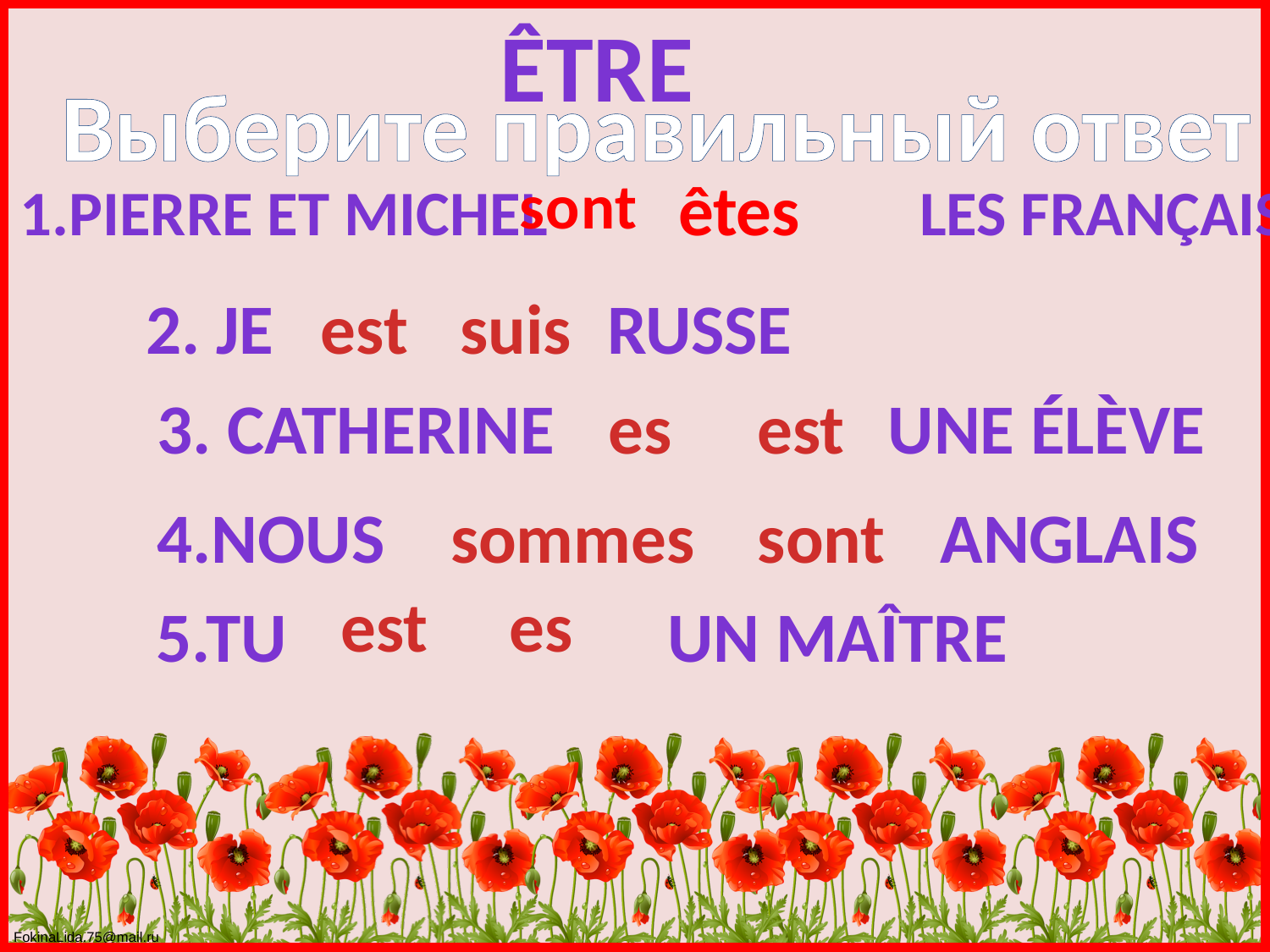

êTRE
Выберите правильный ответ
1.Pierre et Michel                         les français
sont
êtes
2. Je                     russe
est
suis
3. Catherine                     une élève
es
est
4.Nous                                   anglais
sommes
sont
est
es
5.Tu                        un maître